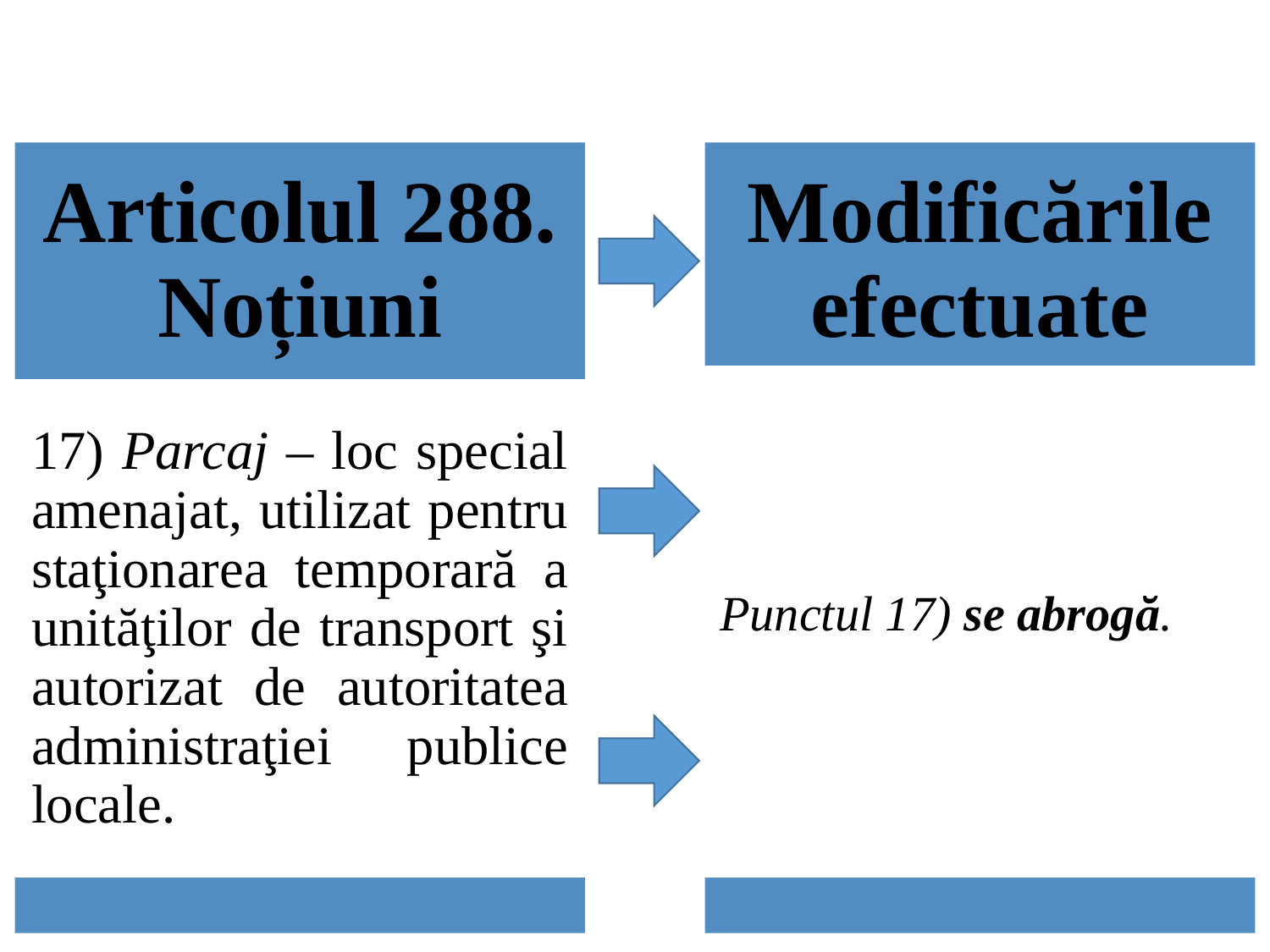

Articolul 288. Noțiuni
17) Parcaj – loc special amenajat, utilizat pentru staţionarea temporară a unităţilor de transport şi autorizat de autoritatea administraţiei publice locale.
Modificările efectuate
Punctul 17) se abrogă.

11